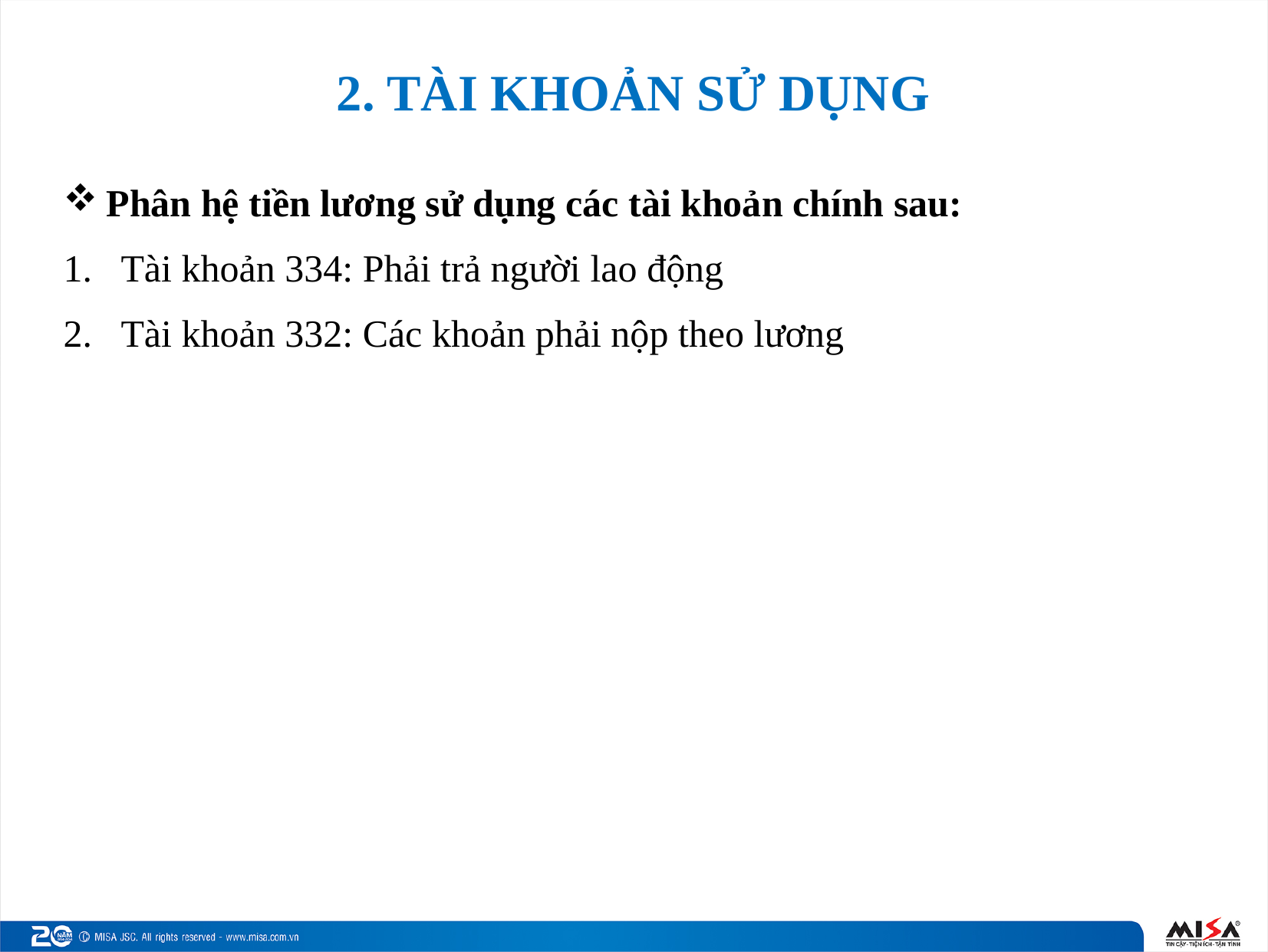

# 2. TÀI KHOẢN SỬ DỤNG
Phân hệ tiền lương sử dụng các tài khoản chính sau:
Tài khoản 334: Phải trả người lao động
Tài khoản 332: Các khoản phải nộp theo lương